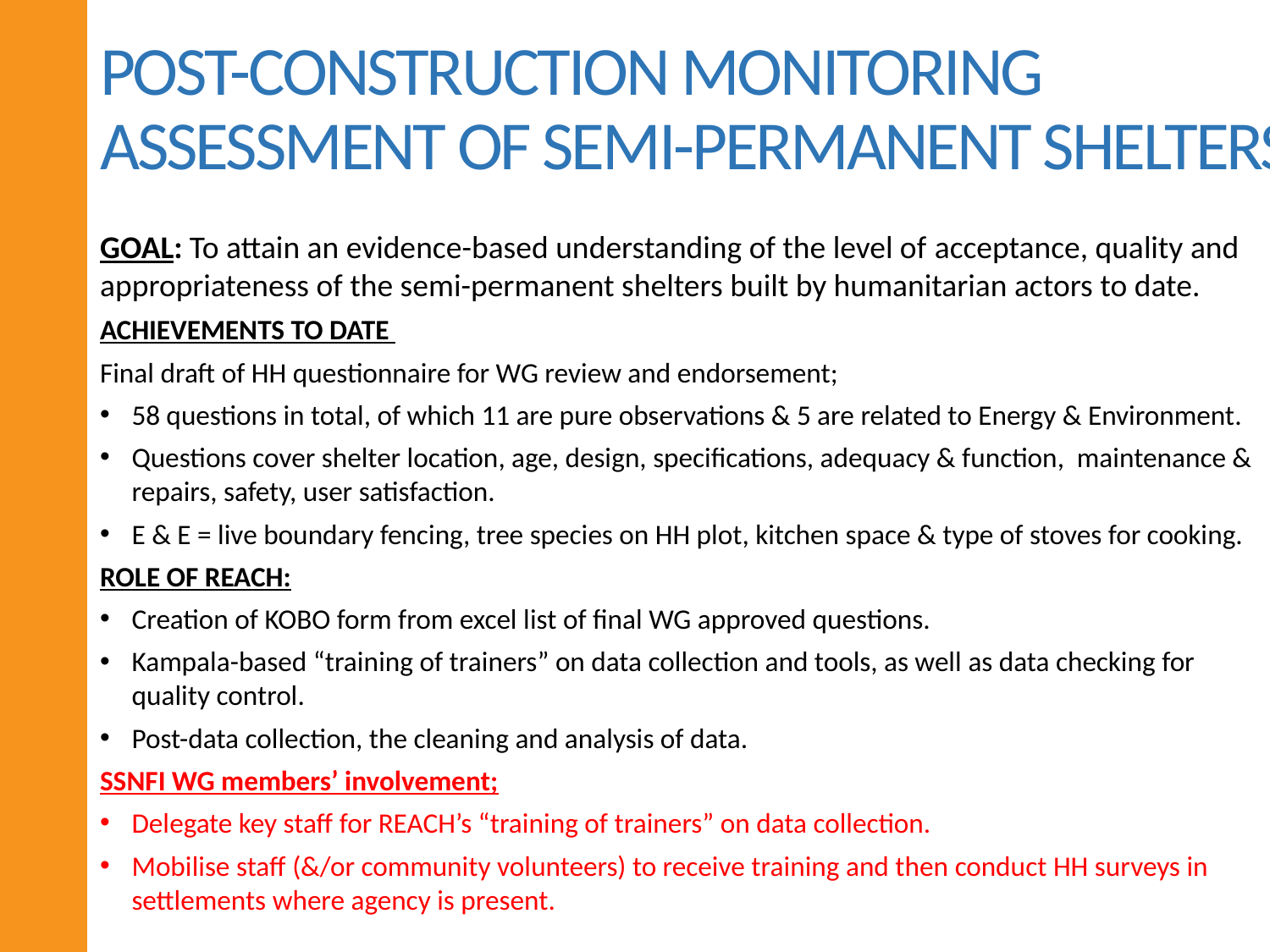

POST-CONSTRUCTION MONITORING ASSESSMENT OF SEMI-PERMANENT SHELTERS
GOAL: To attain an evidence-based understanding of the level of acceptance, quality and appropriateness of the semi-permanent shelters built by humanitarian actors to date.
ACHIEVEMENTS TO DATE
Final draft of HH questionnaire for WG review and endorsement;
58 questions in total, of which 11 are pure observations & 5 are related to Energy & Environment.
Questions cover shelter location, age, design, specifications, adequacy & function,  maintenance & repairs, safety, user satisfaction.
E & E = live boundary fencing, tree species on HH plot, kitchen space & type of stoves for cooking.
ROLE OF REACH:
Creation of KOBO form from excel list of final WG approved questions.
Kampala-based “training of trainers” on data collection and tools, as well as data checking for quality control.
Post-data collection, the cleaning and analysis of data.
SSNFI WG members’ involvement;
Delegate key staff for REACH’s “training of trainers” on data collection.
Mobilise staff (&/or community volunteers) to receive training and then conduct HH surveys in settlements where agency is present.